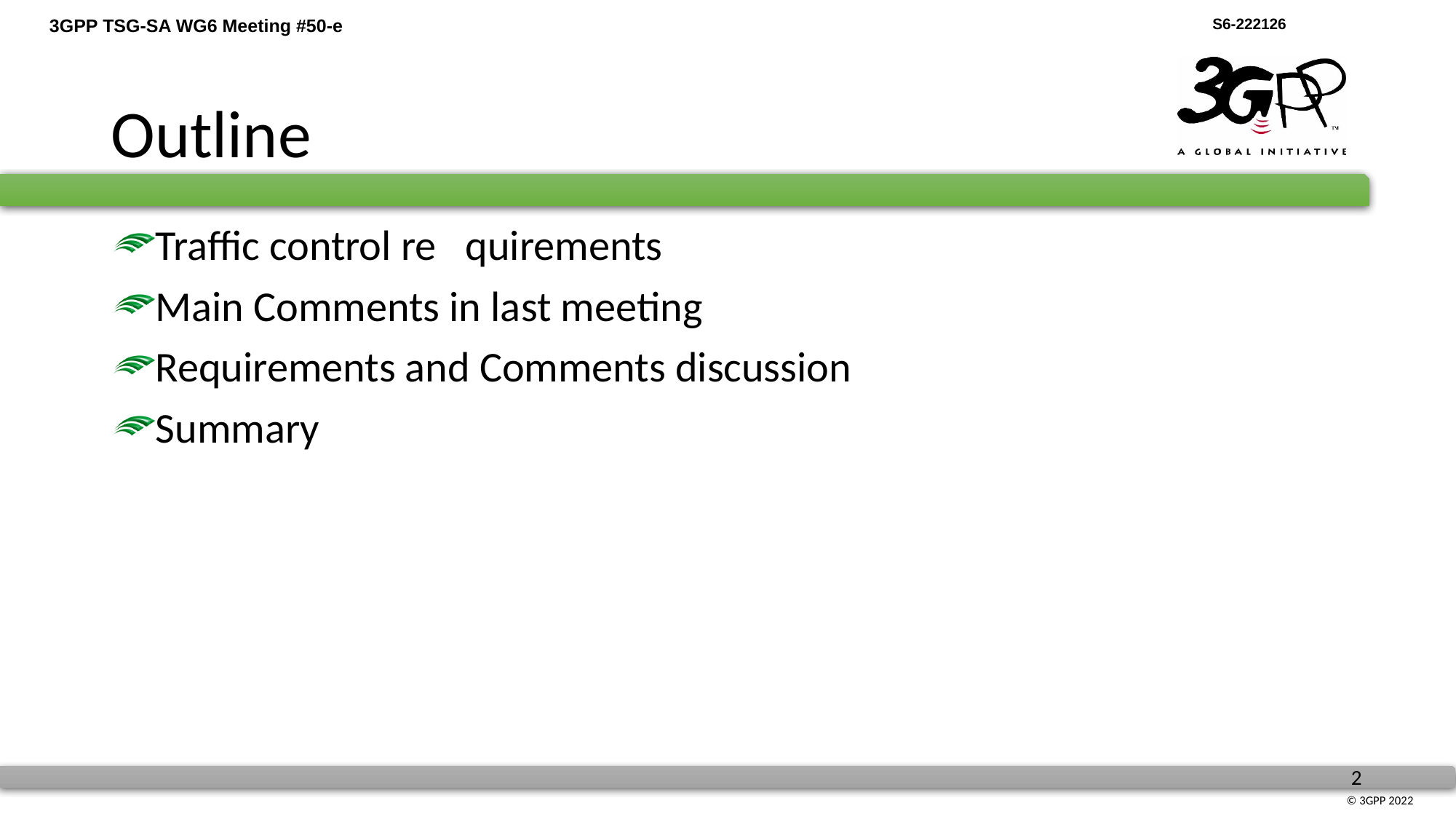

# Outline
Traffic control re	quirements
Main Comments in last meeting
Requirements and Comments discussion
Summary